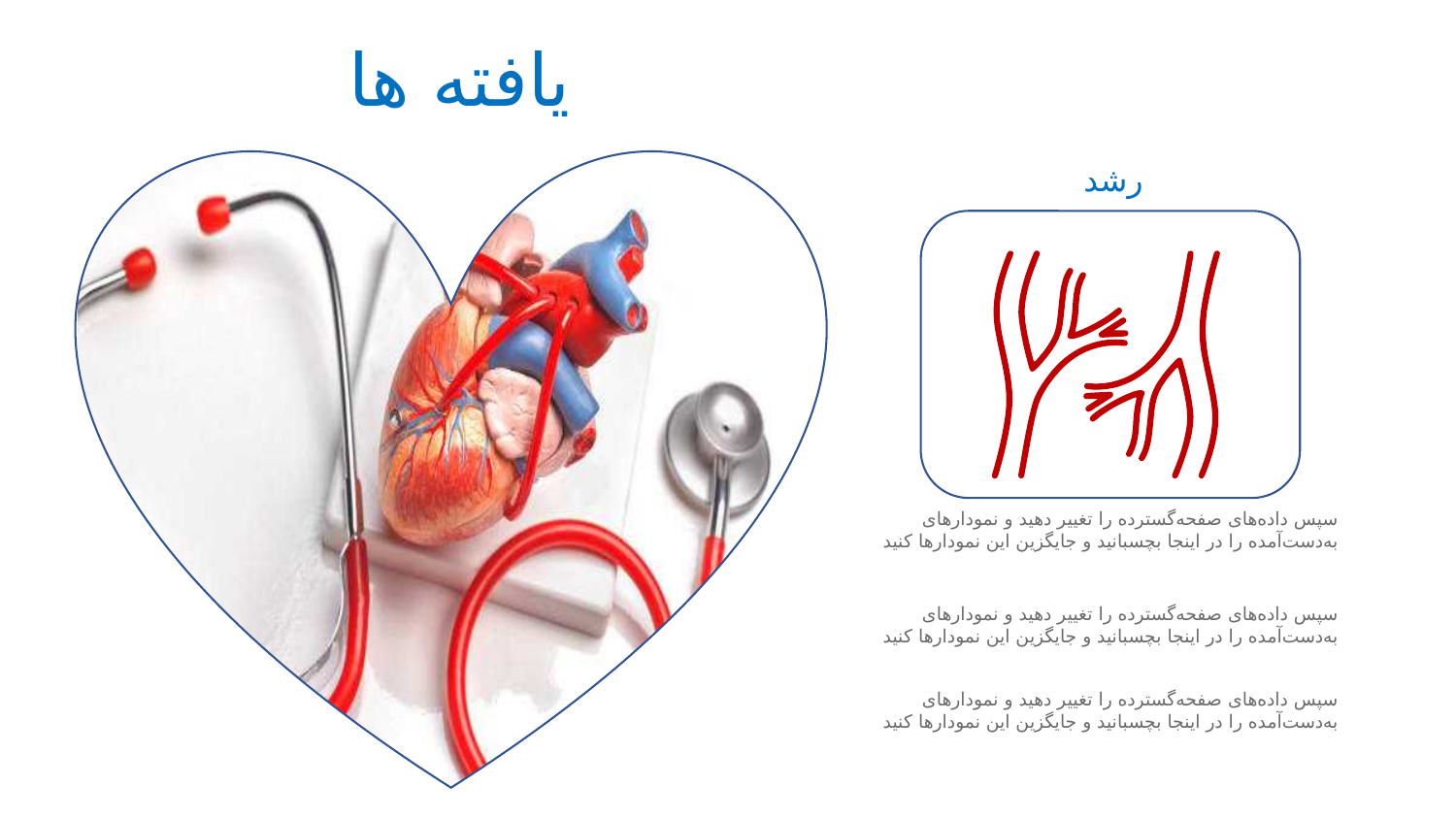

# یافته ها

رشد

سپس داده‌های صفحه‌گسترده را تغییر دهید و نمودارهای به‌دست‌آمده را در اینجا بچسبانید و جایگزین این نمودارها کنید
سپس داده‌های صفحه‌گسترده را تغییر دهید و نمودارهای به‌دست‌آمده را در اینجا بچسبانید و جایگزین این نمودارها کنید
سپس داده‌های صفحه‌گسترده را تغییر دهید و نمودارهای به‌دست‌آمده را در اینجا بچسبانید و جایگزین این نمودارها کنید